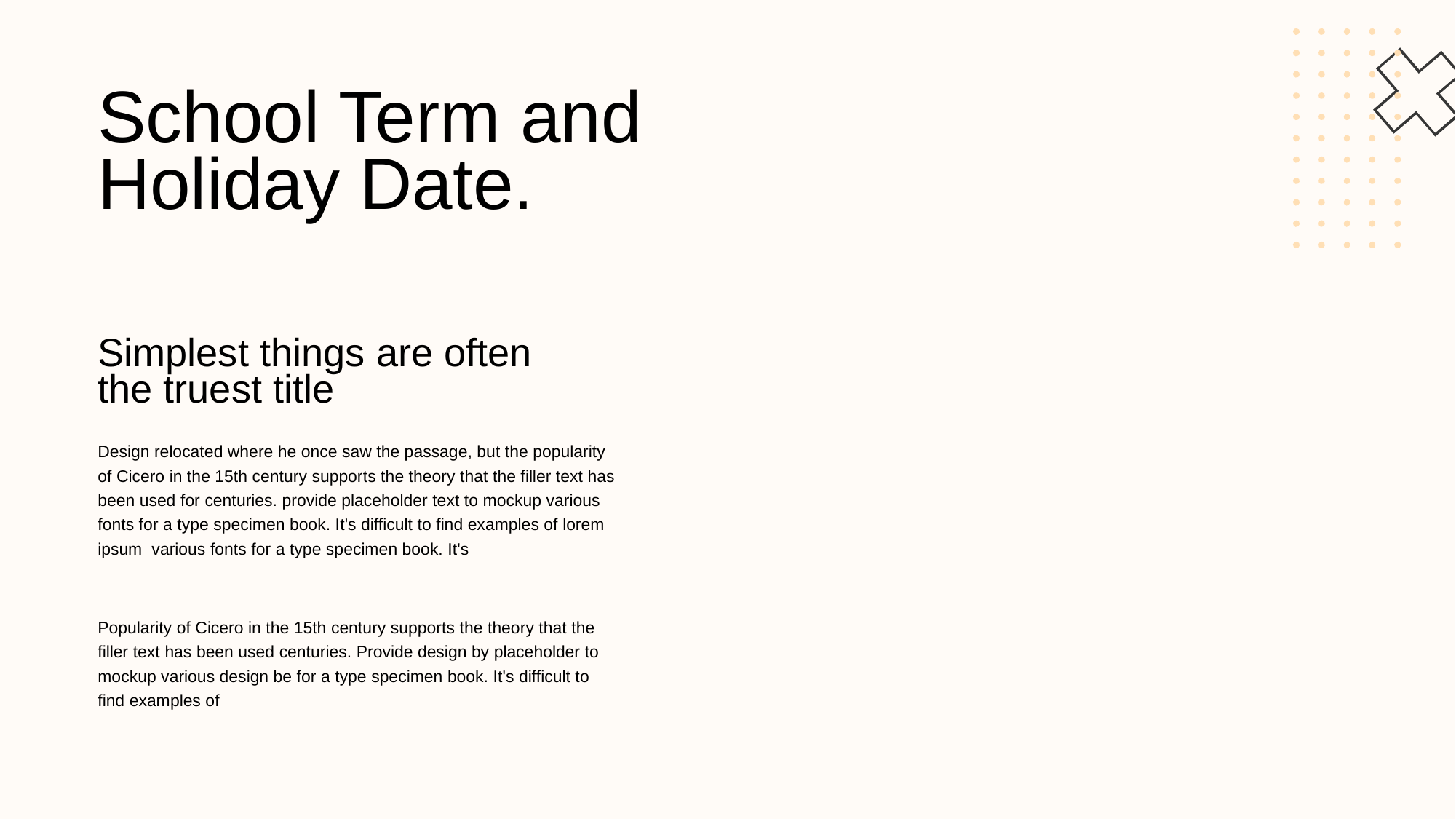

School Term and
Holiday Date.
Simplest things are often
the truest title
Design relocated where he once saw the passage, but the popularity of Cicero in the 15th century supports the theory that the filler text has been used for centuries. provide placeholder text to mockup various fonts for a type specimen book. It's difficult to find examples of lorem ipsum  various fonts for a type specimen book. It's
Popularity of Cicero in the 15th century supports the theory that the filler text has been used centuries. Provide design by placeholder to mockup various design be for a type specimen book. It's difficult to find examples of